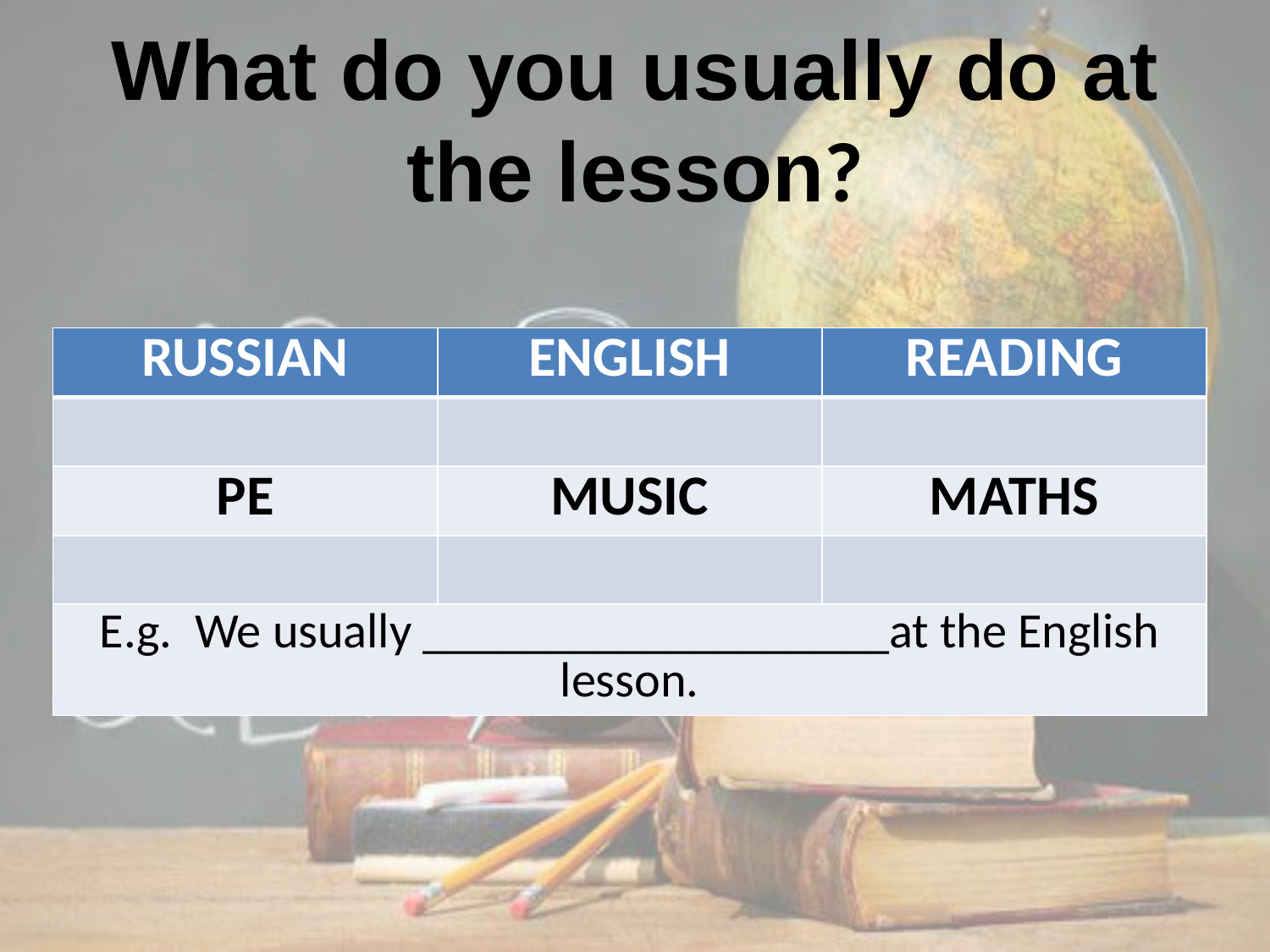

# What do you usually do at the lesson?
| RUSSIAN | ENGLISH | READING |
| --- | --- | --- |
|  |  |  |
| PE | MUSIC | MATHS |
|  |  |  |
| E.g. We usually \_\_\_\_\_\_\_\_\_\_\_\_\_\_\_\_\_\_\_at the English lesson. |  |  |